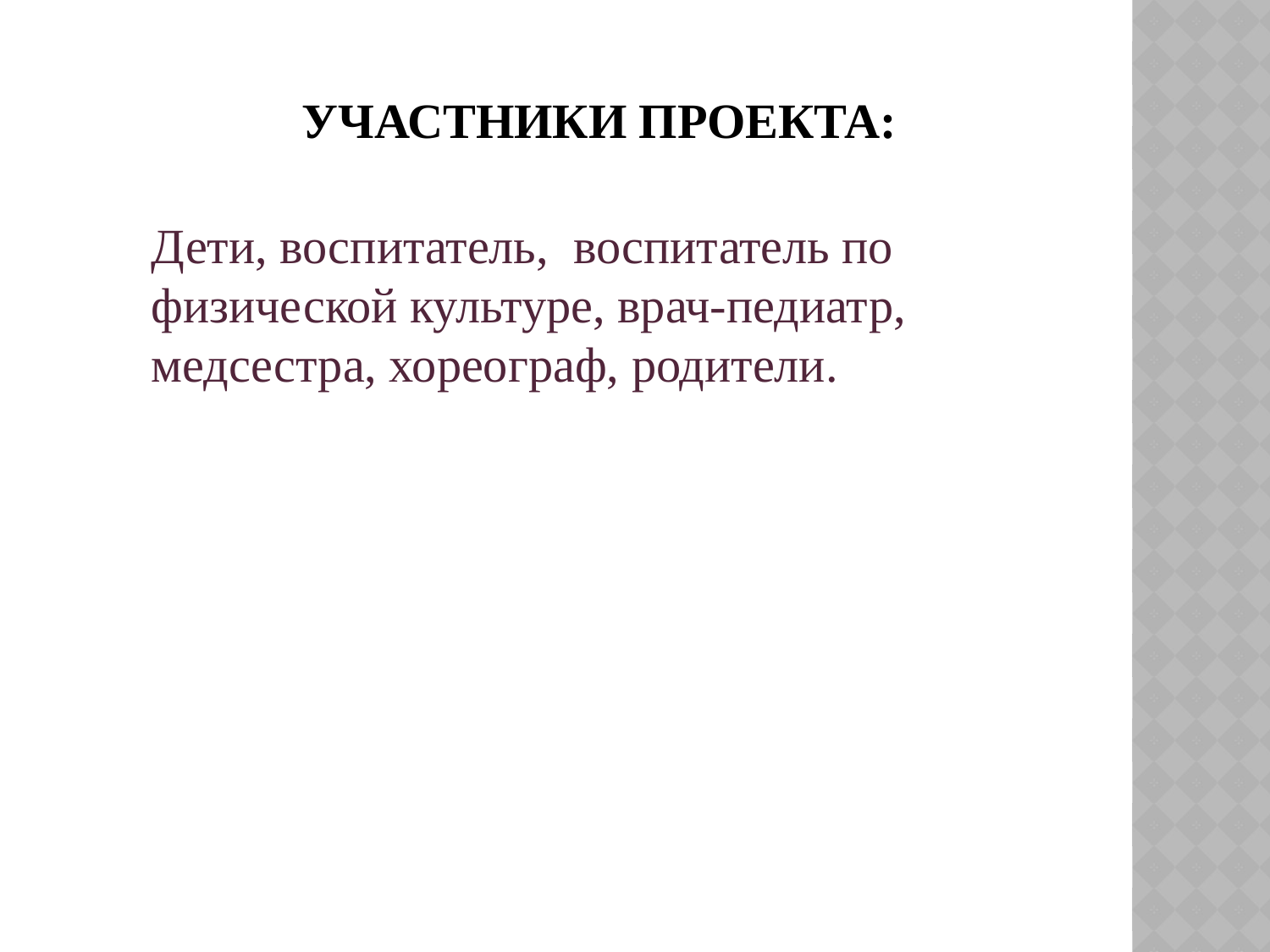

# Участники проекта:
Дети, воспитатель,  воспитатель по физической культуре, врач-педиатр, медсестра, хореограф, родители.